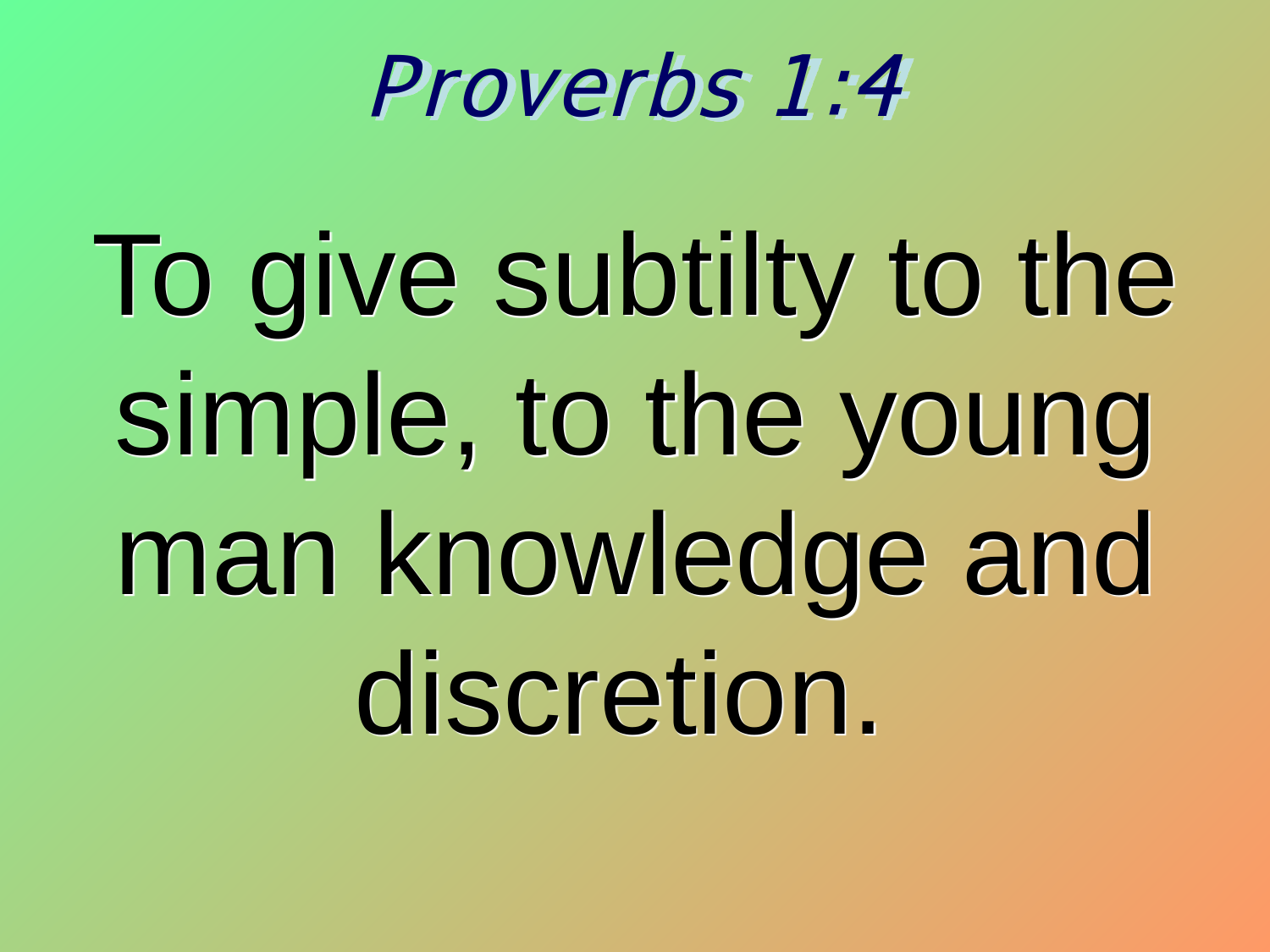

Proverbs 1:4
To give subtilty to the simple, to the young man knowledge and discretion.